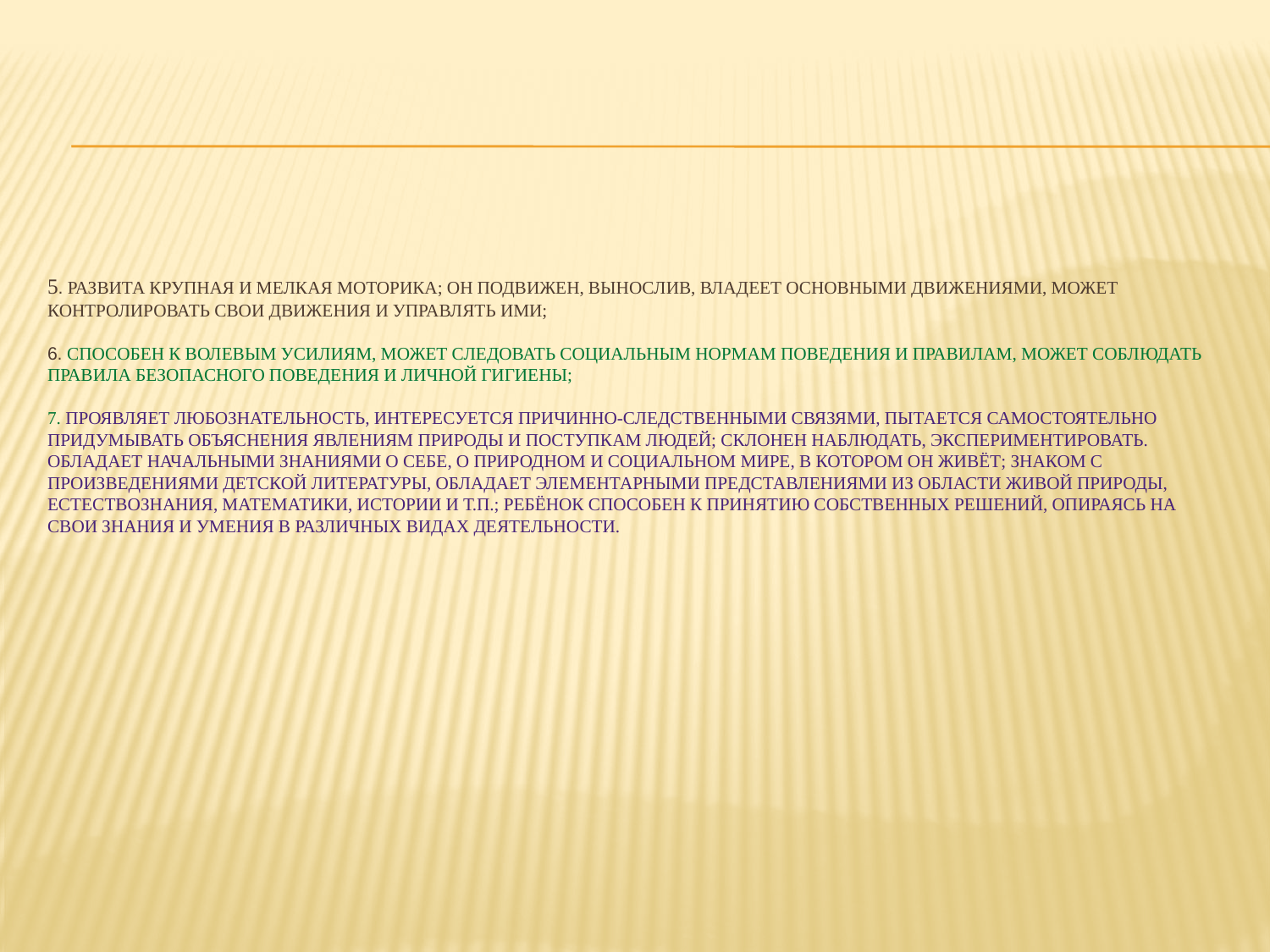

# 5. развита крупная и мелкая моторика; он подвижен, вынослив, владеет основными движениями, может контролировать свои движения и управлять ими;  6. способен к волевым усилиям, может следовать социальным нормам поведения и правилам, может соблюдать  правила безопасного поведения и личной гигиены; 7. проявляет любознательность, интересуется причинно-следственными связями, пытается самостоятельно придумывать объяснения явлениям природы и поступкам людей; склонен наблюдать, экспериментировать. Обладает начальными знаниями о себе, о природном и социальном мире, в котором он живёт; знаком с произведениями детской литературы, обладает элементарными представлениями из области живой природы, естествознания, математики, истории и т.п.; ребёнок способен к принятию собственных решений, опираясь на свои знания и умения в различных видах деятельности.